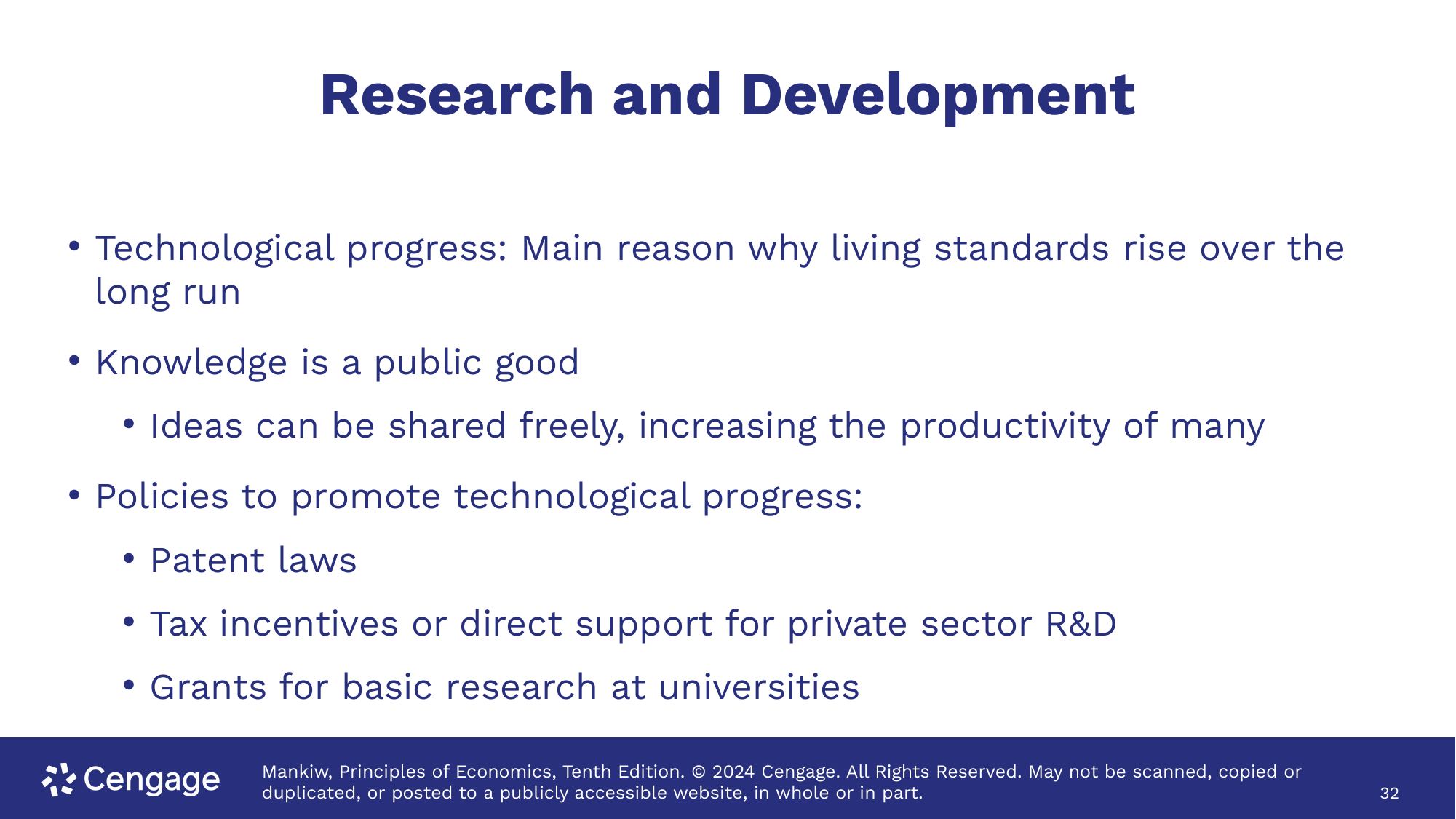

# Research and Development
Technological progress: Main reason why living standards rise over the long run
Knowledge is a public good
Ideas can be shared freely, increasing the productivity of many
Policies to promote technological progress:
Patent laws
Tax incentives or direct support for private sector R&D
Grants for basic research at universities